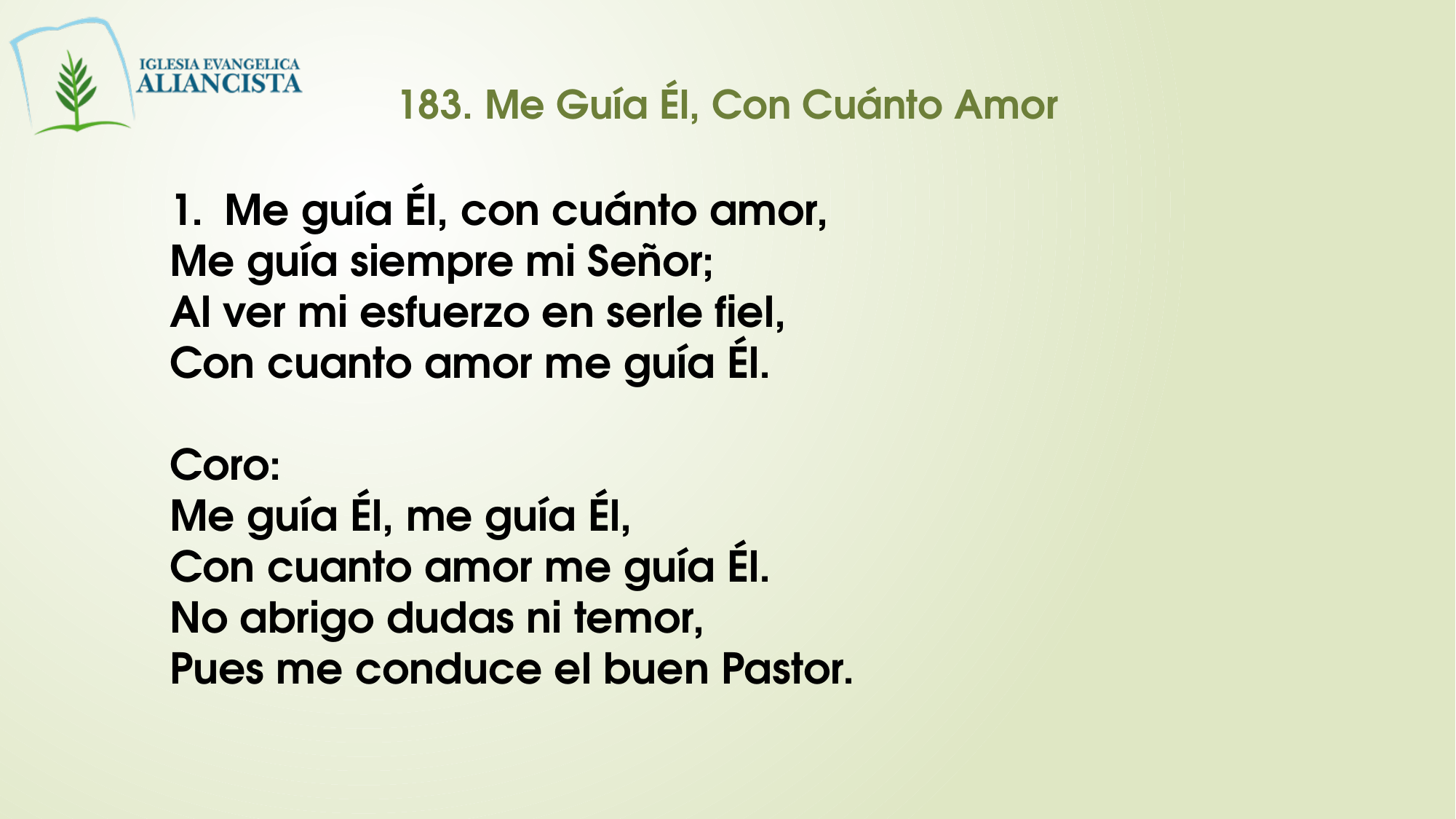

183. Me Guía Él, Con Cuánto Amor
Me guía Él, con cuánto amor,
Me guía siempre mi Señor;
Al ver mi esfuerzo en serle fiel,
Con cuanto amor me guía Él.

Coro:
Me guía Él, me guía Él,
Con cuanto amor me guía Él.
No abrigo dudas ni temor,
Pues me conduce el buen Pastor.